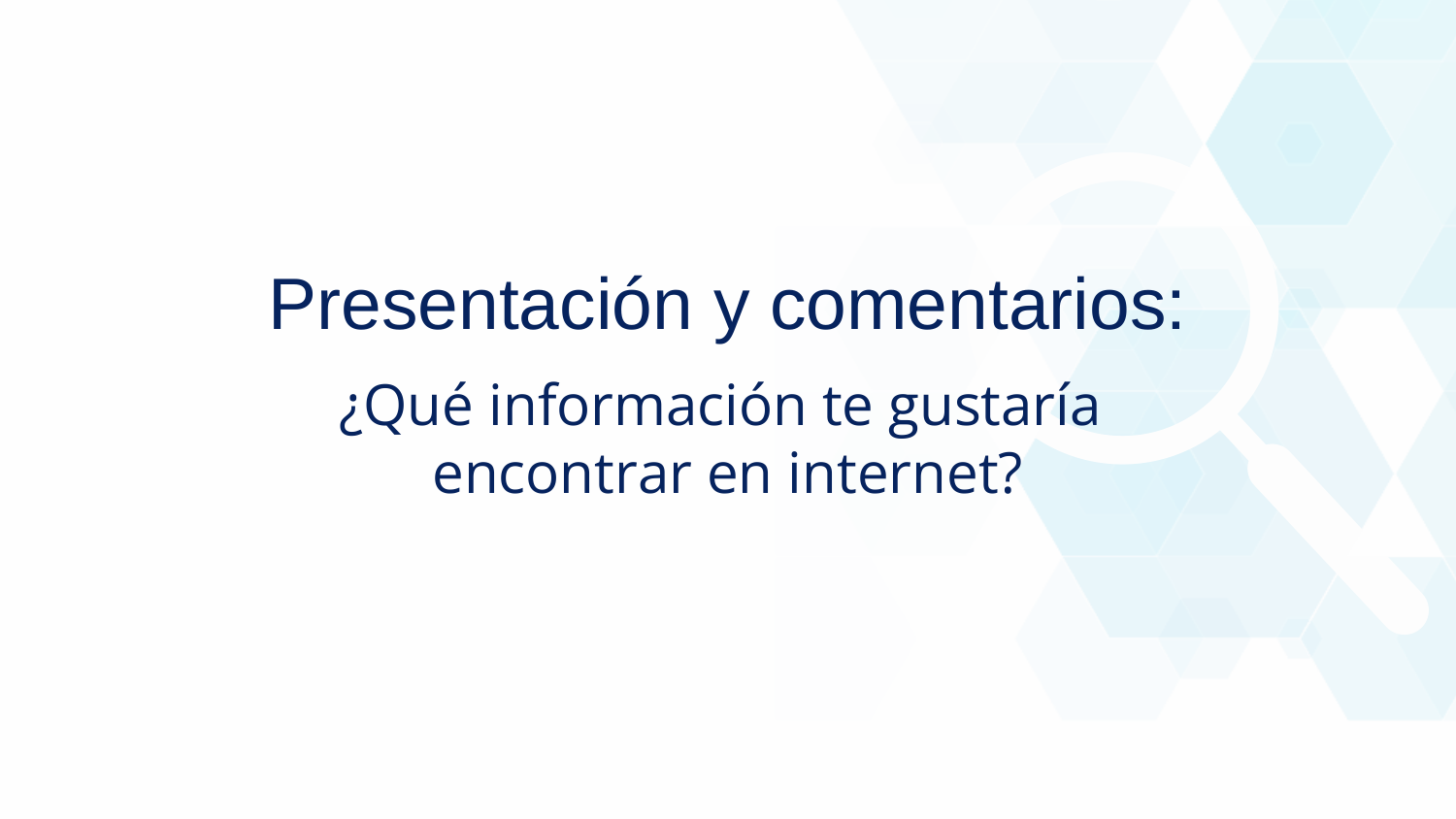

Presentación y comentarios:
¿Qué información te gustaría
encontrar en internet?